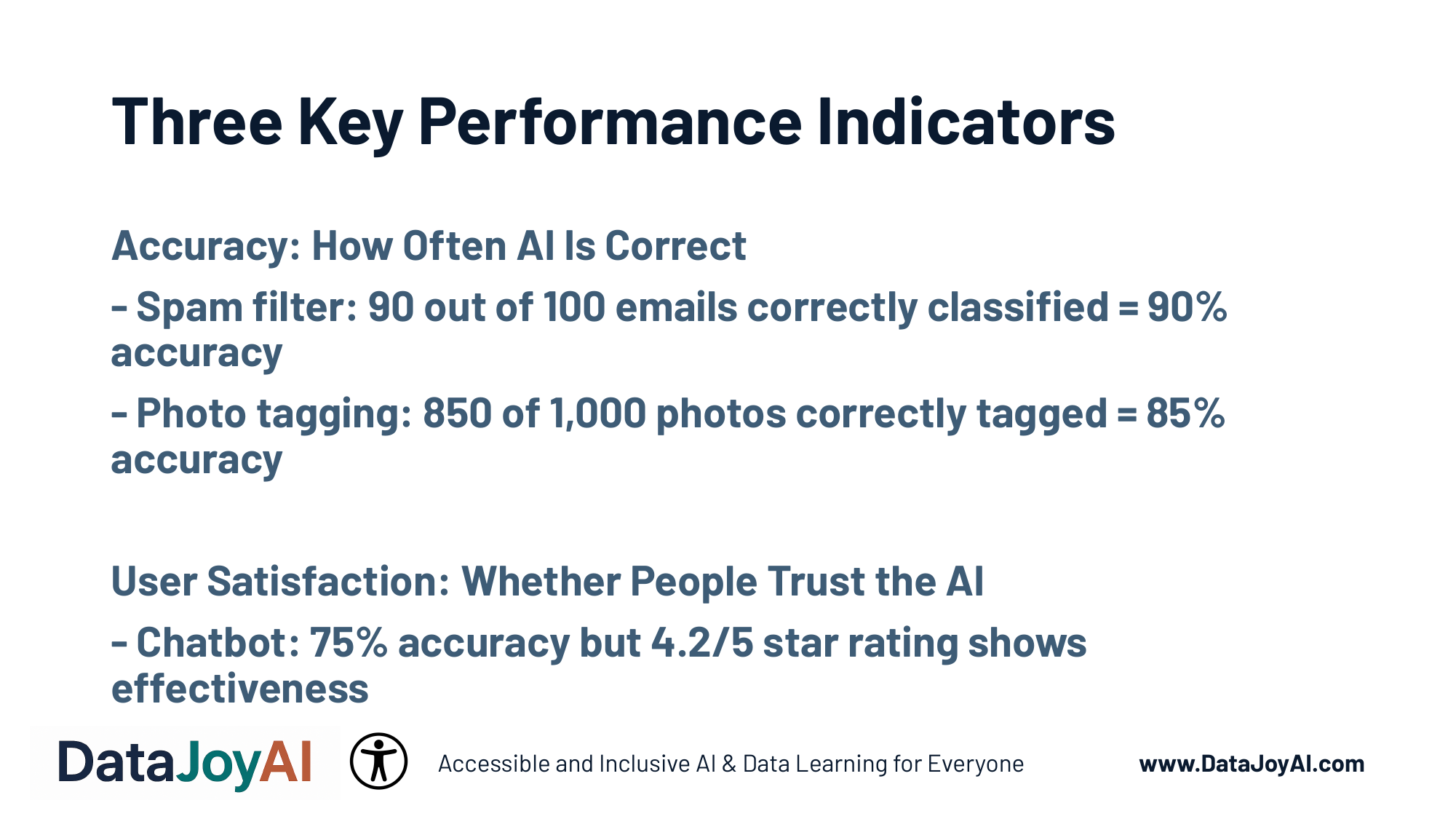

# Three Key Performance Indicators
Accuracy: How Often AI Is Correct
- Spam filter: 90 out of 100 emails correctly classified = 90% accuracy
- Photo tagging: 850 of 1,000 photos correctly tagged = 85% accuracy

User Satisfaction: Whether People Trust the AI
- Chatbot: 75% accuracy but 4.2/5 star rating shows effectiveness